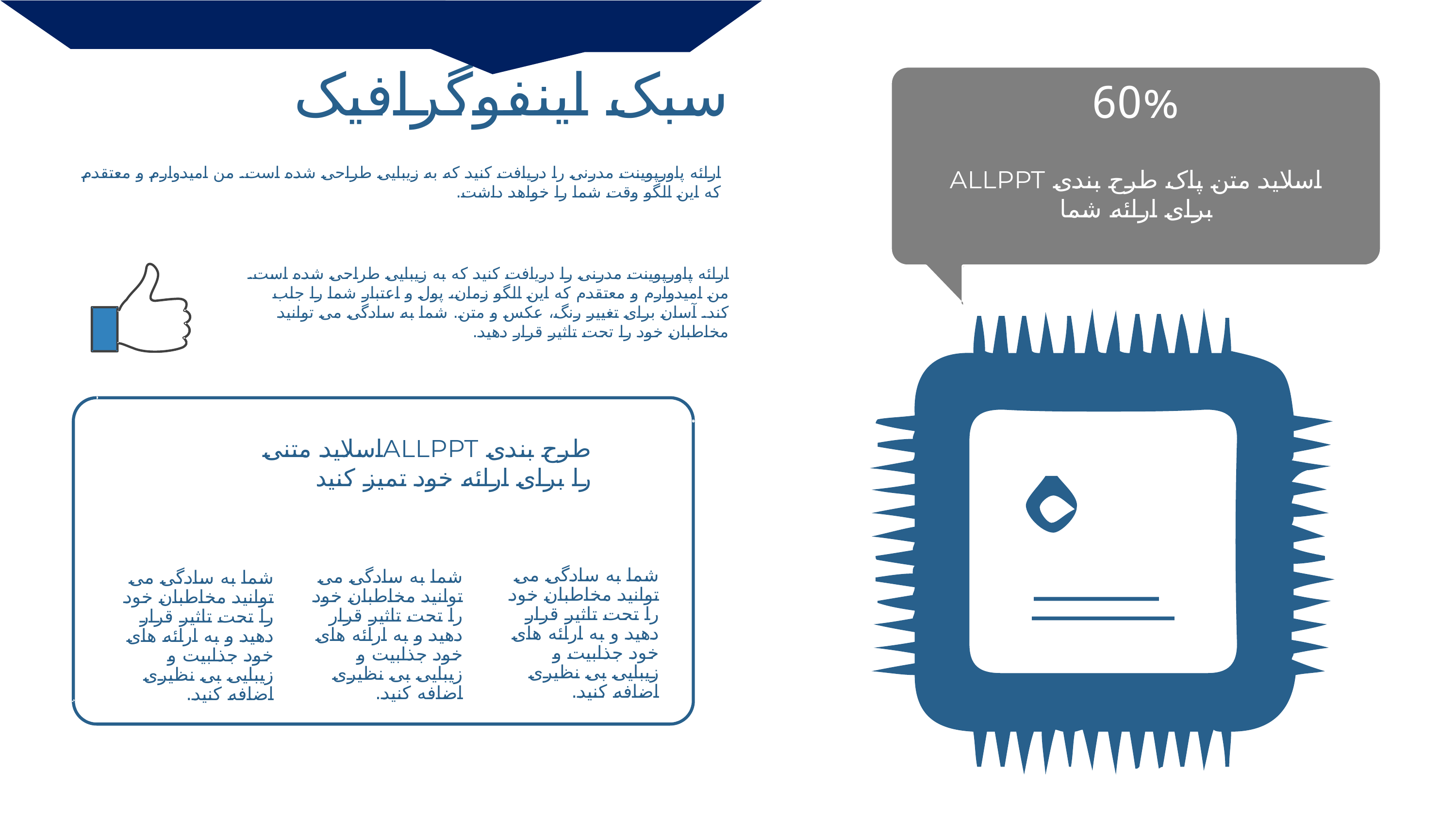

سبک اینفوگرافیک

60%
ارائه پاورپوینت مدرنی را دریافت کنید که به زیبایی طراحی شده است. من امیدوارم و معتقدم که این الگو وقت شما را خواهد داشت.
اسلاید متن پاک طرح بندی ALLPPT برای ارائه شما

ارائه پاورپوینت مدرنی را دریافت کنید که به زیبایی طراحی شده است. من امیدوارم و معتقدم که این الگو زمان، پول و اعتبار شما را جلب کند. آسان برای تغییر رنگ، عکس و متن. شما به سادگی می توانید مخاطبان خود را تحت تاثیر قرار دهید.

طرح بندی ALLPPTاسلاید متنی را برای ارائه خود تمیز کنید

شما به سادگی می توانید مخاطبان خود را تحت تاثیر قرار دهید و به ارائه های خود جذابیت و زیبایی بی نظیری اضافه کنید.
شما به سادگی می توانید مخاطبان خود را تحت تاثیر قرار دهید و به ارائه های خود جذابیت و زیبایی بی نظیری اضافه کنید.
شما به سادگی می توانید مخاطبان خود را تحت تاثیر قرار دهید و به ارائه های خود جذابیت و زیبایی بی نظیری اضافه کنید.